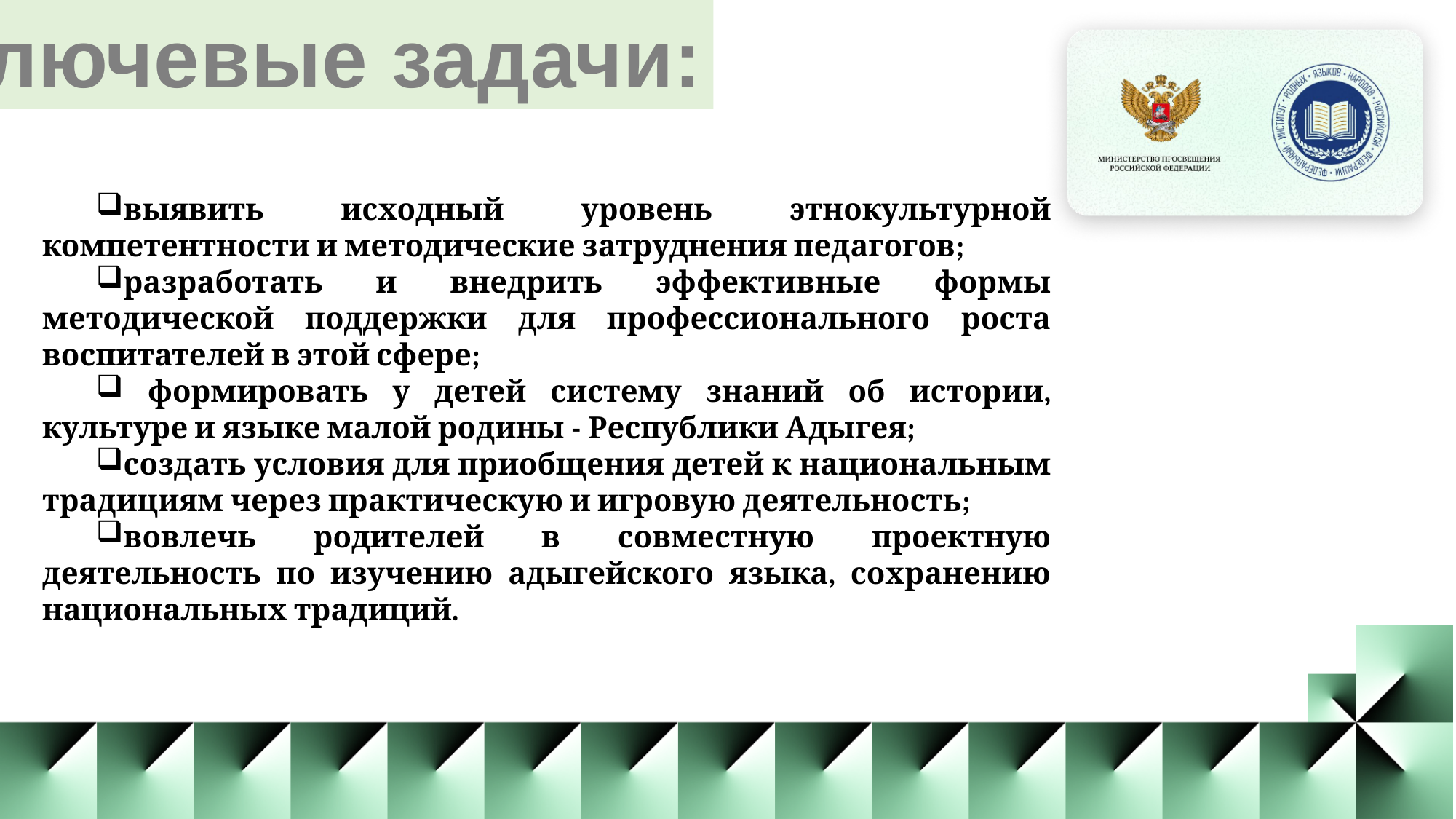

Ключевые задачи:
выявить исходный уровень этнокультурной компетентности и методические затруднения педагогов;
разработать и внедрить эффективные формы методической поддержки для профессионального роста воспитателей в этой сфере;
 формировать у детей систему знаний об истории, культуре и языке малой родины - Республики Адыгея;
создать условия для приобщения детей к национальным традициям через практическую и игровую деятельность;
вовлечь родителей в совместную проектную деятельность по изучению адыгейского языка, сохранению национальных традиций.